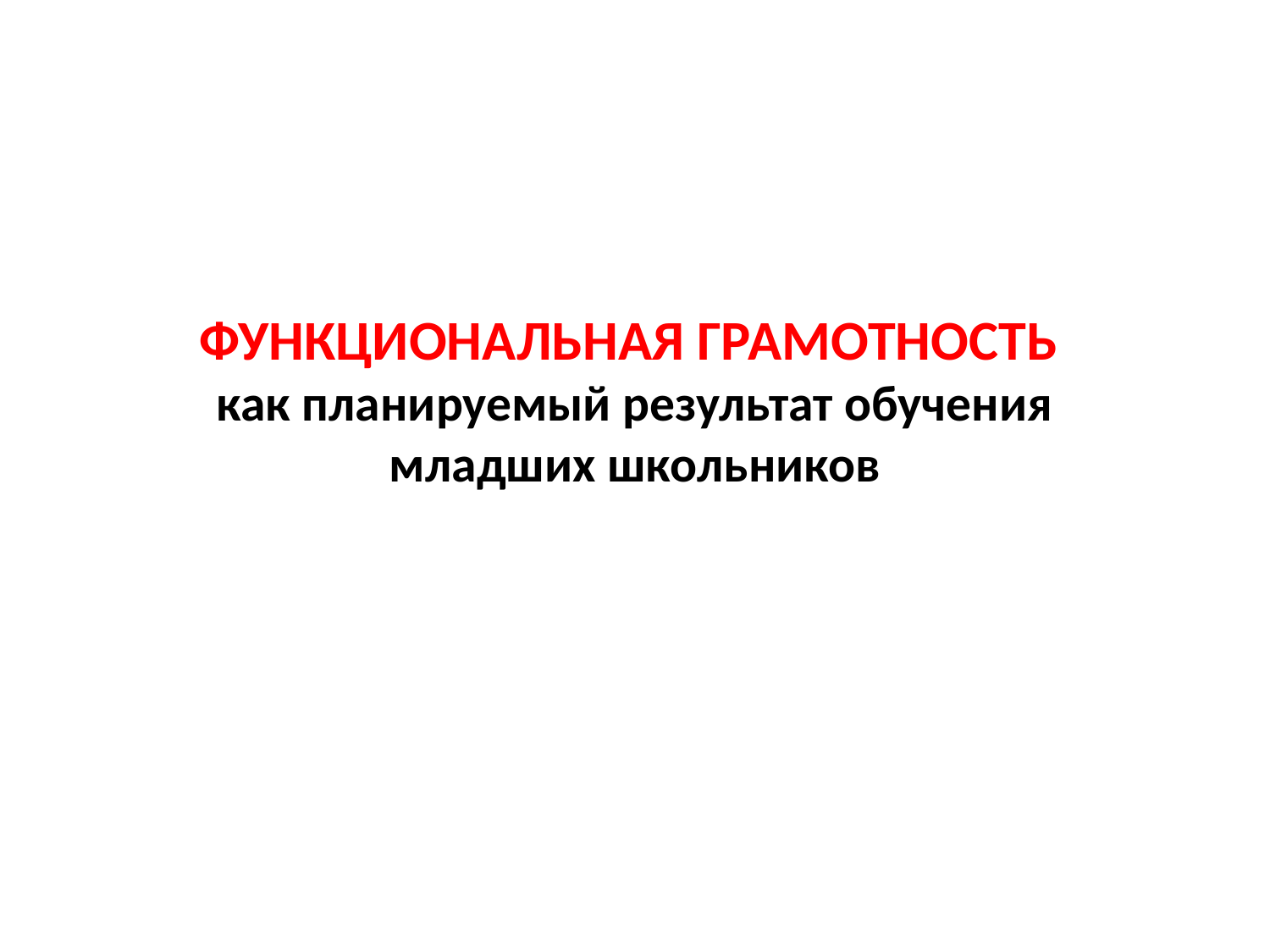

# ФУНКЦИОНАЛЬНАЯ ГРАМОТНОСТЬ как планируемый результат обучения младших школьников